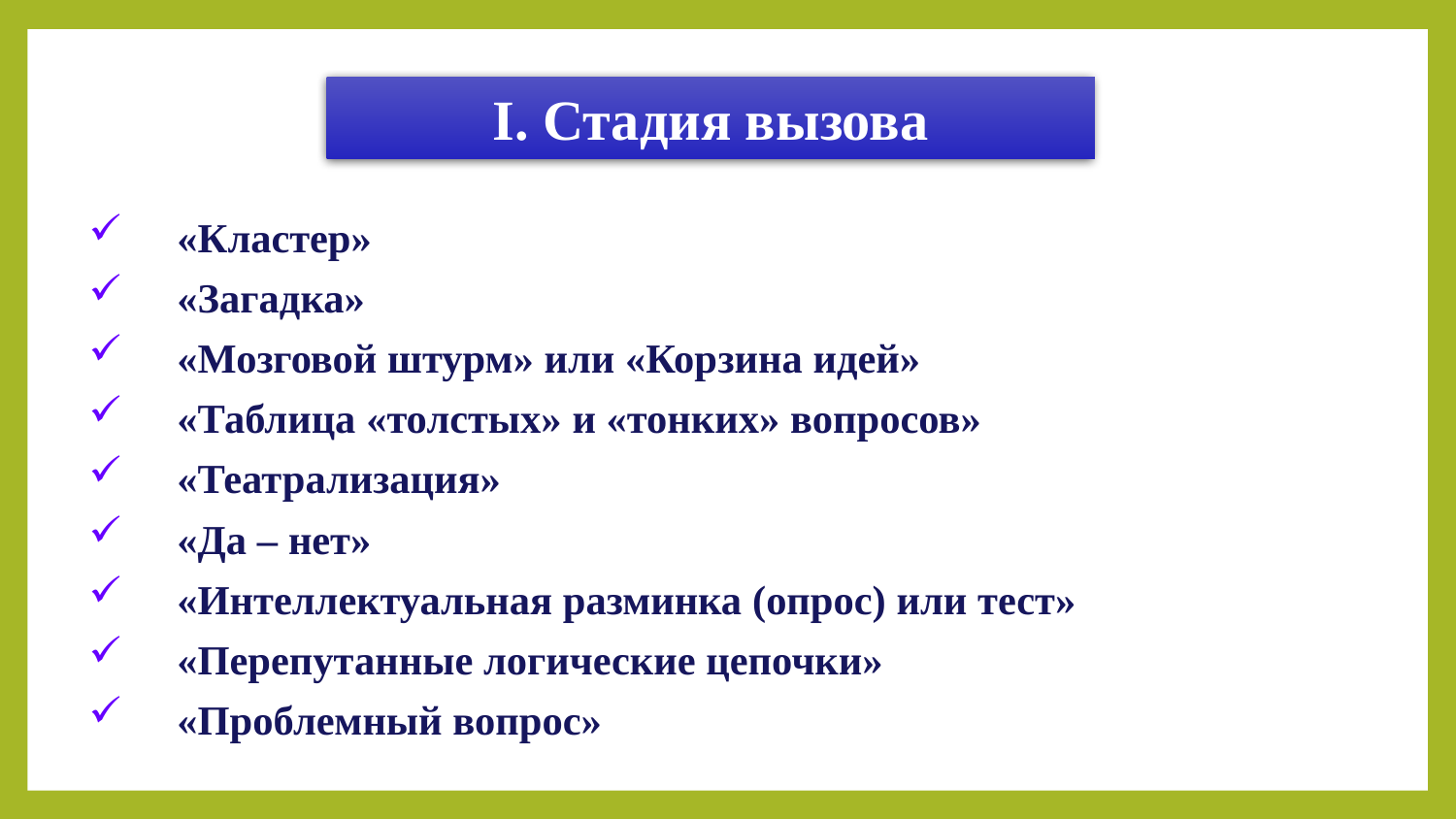

I. Стадия вызова
«Кластер»
«Загадка»
«Мозговой штурм» или «Корзина идей»
«Таблица «толстых» и «тонких» вопросов»
«Театрализация»
«Да – нет»
«Интеллектуальная разминка (опрос) или тест»
«Перепутанные логические цепочки»
«Проблемный вопрос»